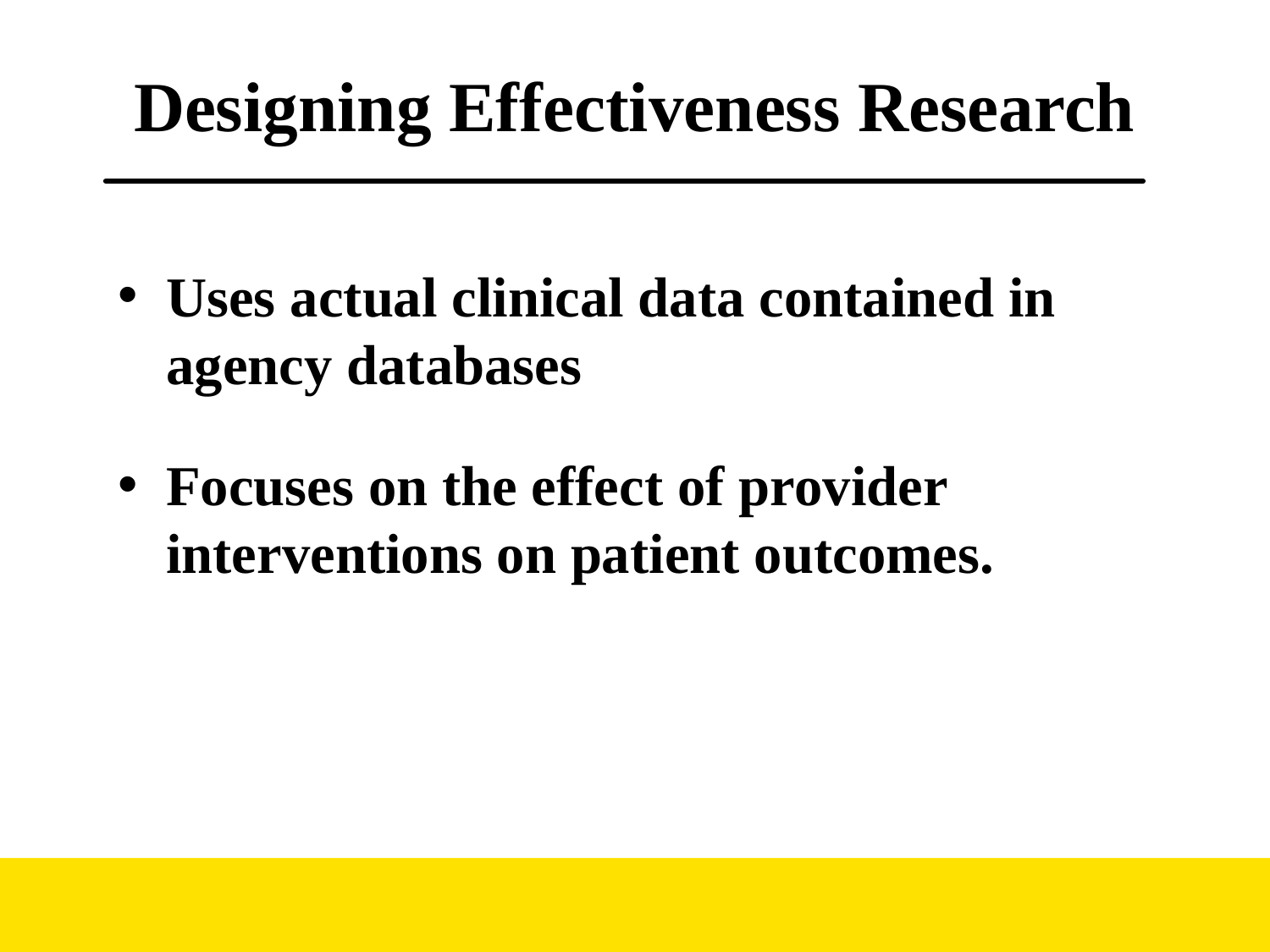

# Designing Effectiveness Research
Uses actual clinical data contained in agency databases
Focuses on the effect of provider interventions on patient outcomes.